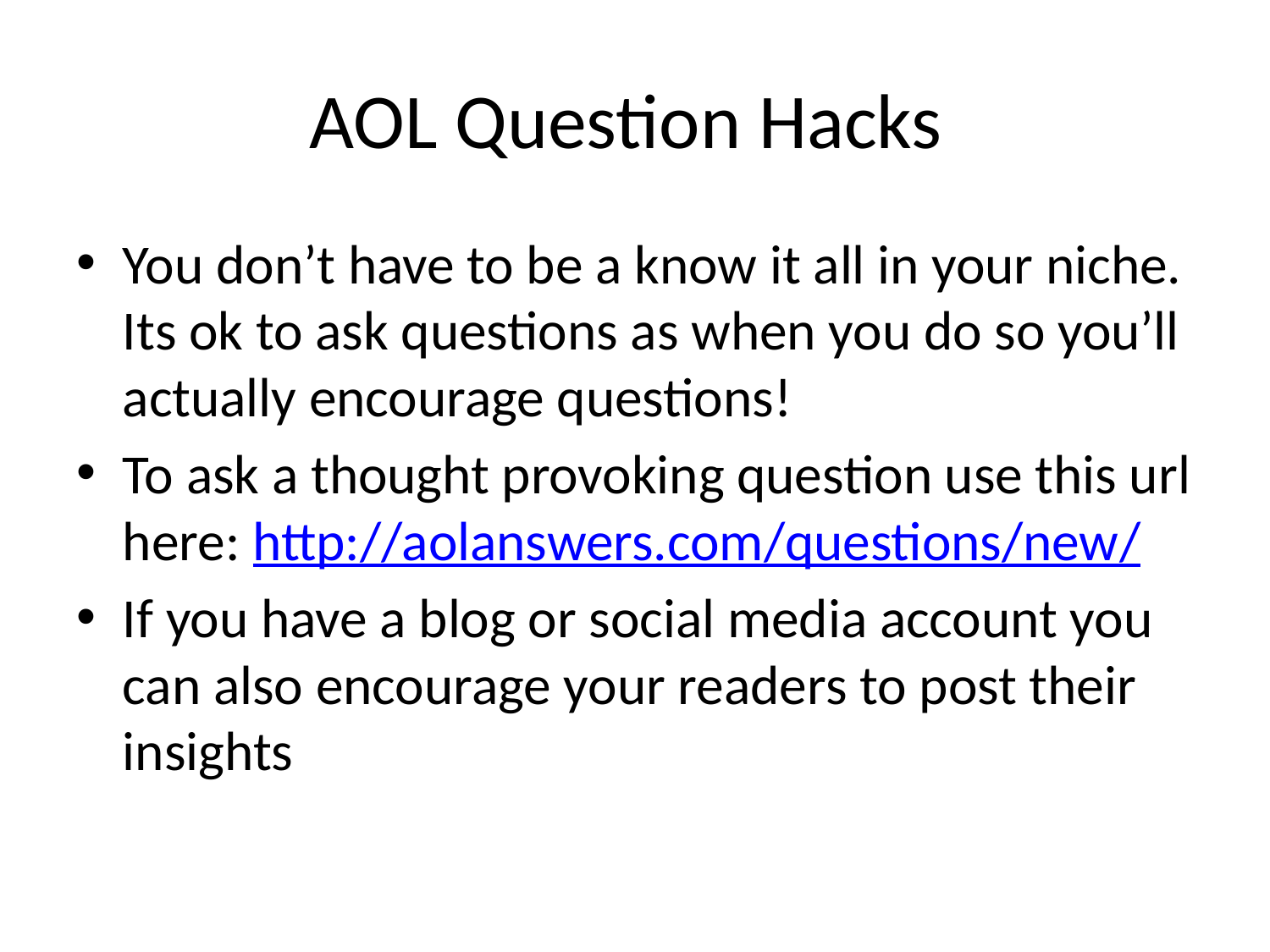

# AOL Question Hacks
You don’t have to be a know it all in your niche. Its ok to ask questions as when you do so you’ll actually encourage questions!
To ask a thought provoking question use this url here: http://aolanswers.com/questions/new/
If you have a blog or social media account you can also encourage your readers to post their insights